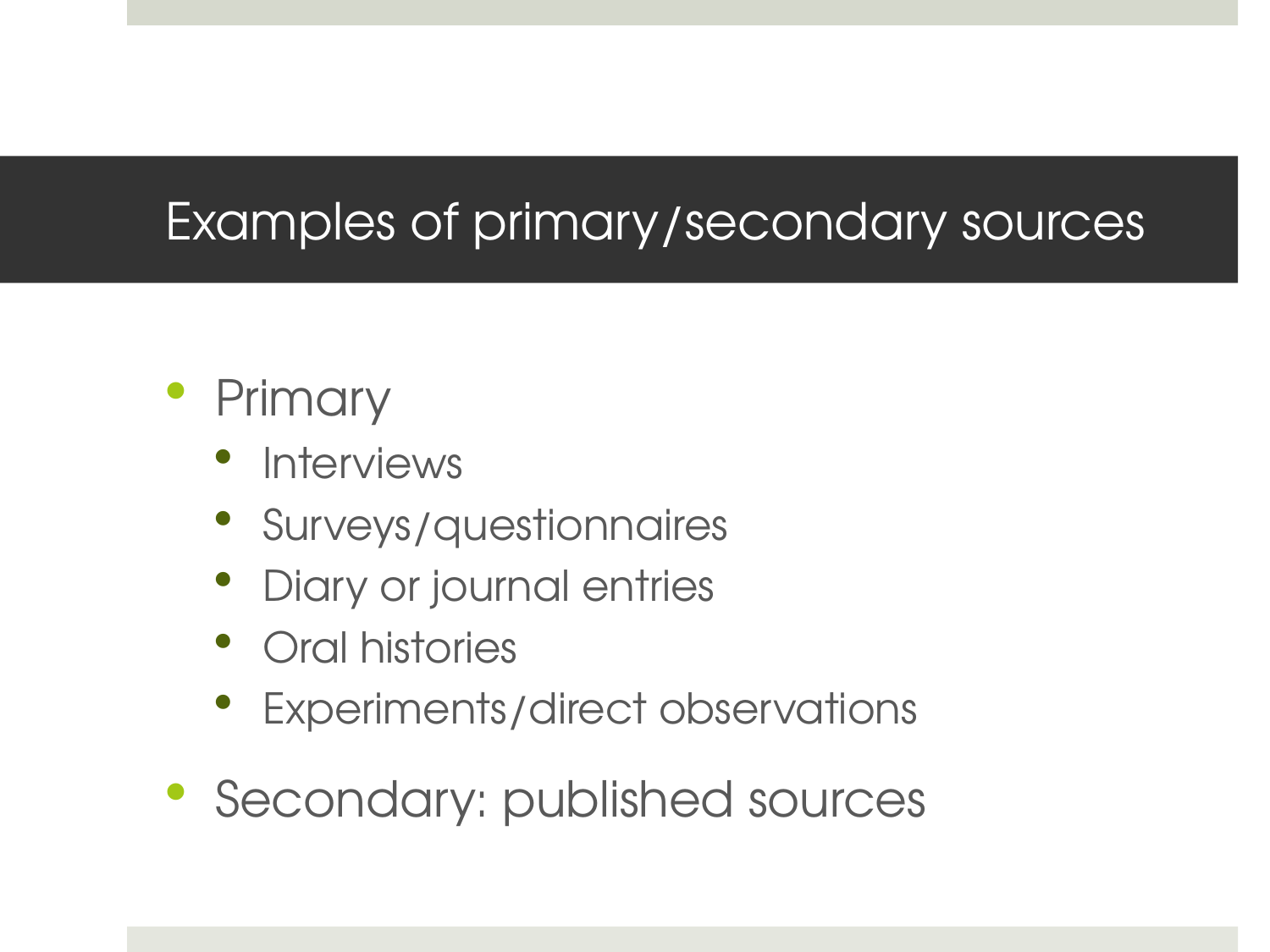

# Examples of primary/secondary sources
Primary
Interviews
Surveys/questionnaires
Diary or journal entries
Oral histories
Experiments/direct observations
Secondary: published sources